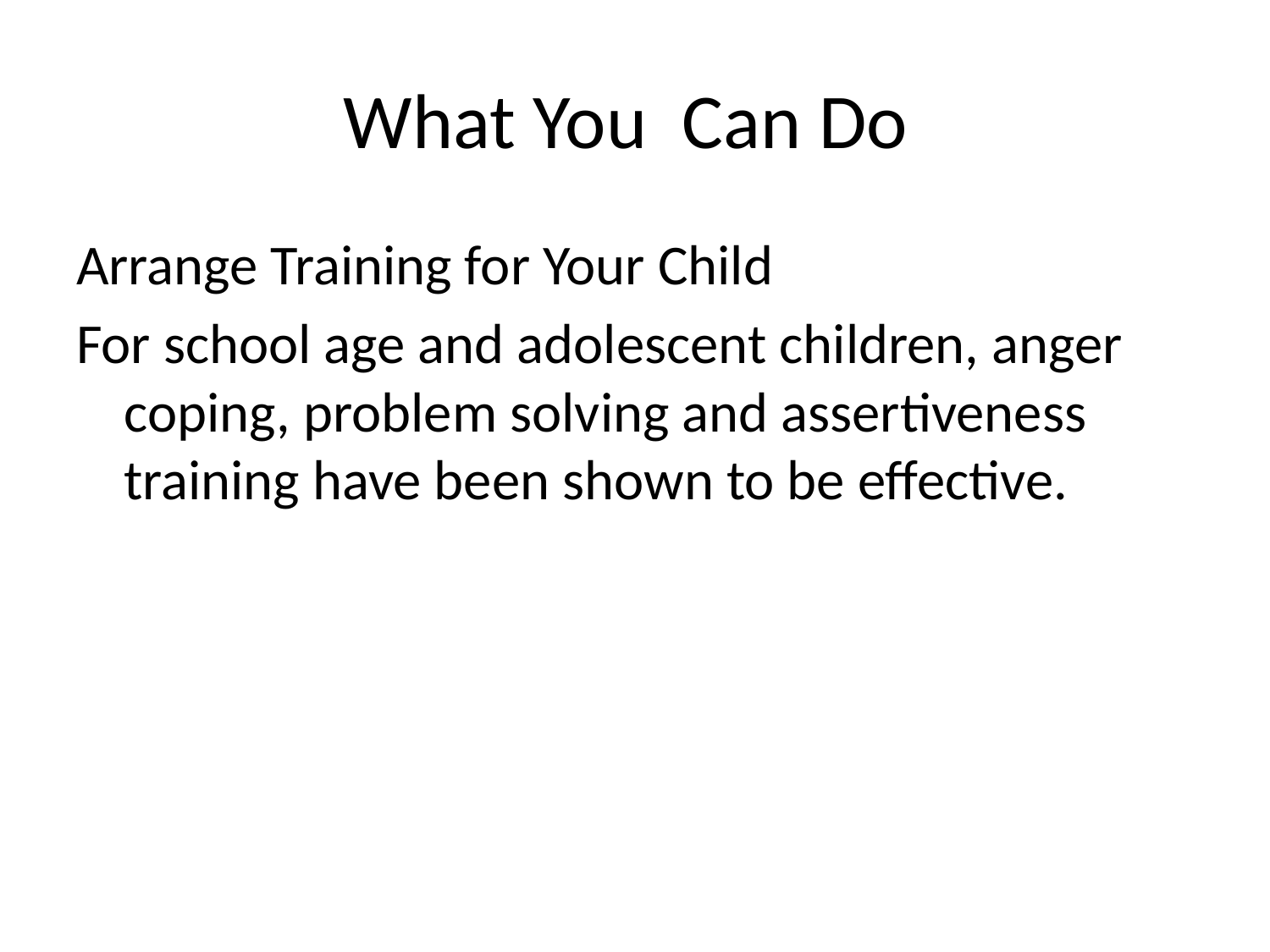

# What You  Can Do
Arrange Training for Your Child
For school age and adolescent children, anger coping, problem solving and assertiveness training have been shown to be effective.